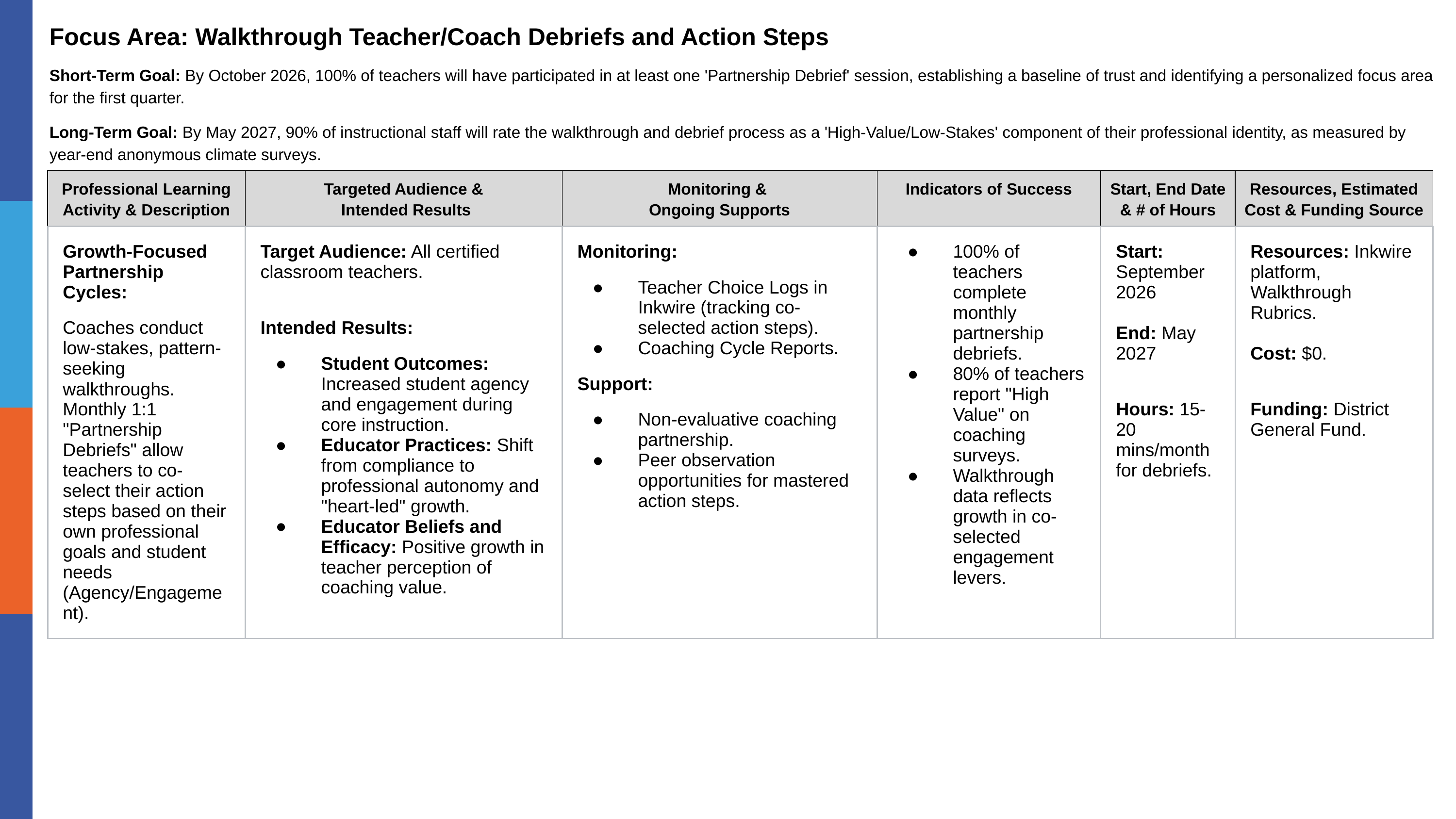

Focus Area: Walkthrough Teacher/Coach Debriefs and Action Steps
Short-Term Goal: By October 2026, 100% of teachers will have participated in at least one 'Partnership Debrief' session, establishing a baseline of trust and identifying a personalized focus area for the first quarter.
Long-Term Goal: By May 2027, 90% of instructional staff will rate the walkthrough and debrief process as a 'High-Value/Low-Stakes' component of their professional identity, as measured by year-end anonymous climate surveys.
| Professional Learning Activity & Description | Targeted Audience & Intended Results | Monitoring & Ongoing Supports | Indicators of Success | Start, End Date & # of Hours | Resources, Estimated Cost & Funding Source |
| --- | --- | --- | --- | --- | --- |
| Growth-Focused Partnership Cycles: Coaches conduct low-stakes, pattern-seeking walkthroughs. Monthly 1:1 "Partnership Debriefs" allow teachers to co-select their action steps based on their own professional goals and student needs (Agency/Engagement). | Target Audience: All certified classroom teachers. Intended Results: Student Outcomes: Increased student agency and engagement during core instruction. Educator Practices: Shift from compliance to professional autonomy and "heart-led" growth. Educator Beliefs and Efficacy: Positive growth in teacher perception of coaching value. | Monitoring: Teacher Choice Logs in Inkwire (tracking co-selected action steps). Coaching Cycle Reports. Support: Non-evaluative coaching partnership. Peer observation opportunities for mastered action steps. | 100% of teachers complete monthly partnership debriefs. 80% of teachers report "High Value" on coaching surveys. Walkthrough data reflects growth in co-selected engagement levers. | Start: September 2026 End: May 2027 Hours: 15-20 mins/month for debriefs. | Resources: Inkwire platform, Walkthrough Rubrics. Cost: $0. Funding: District General Fund. |